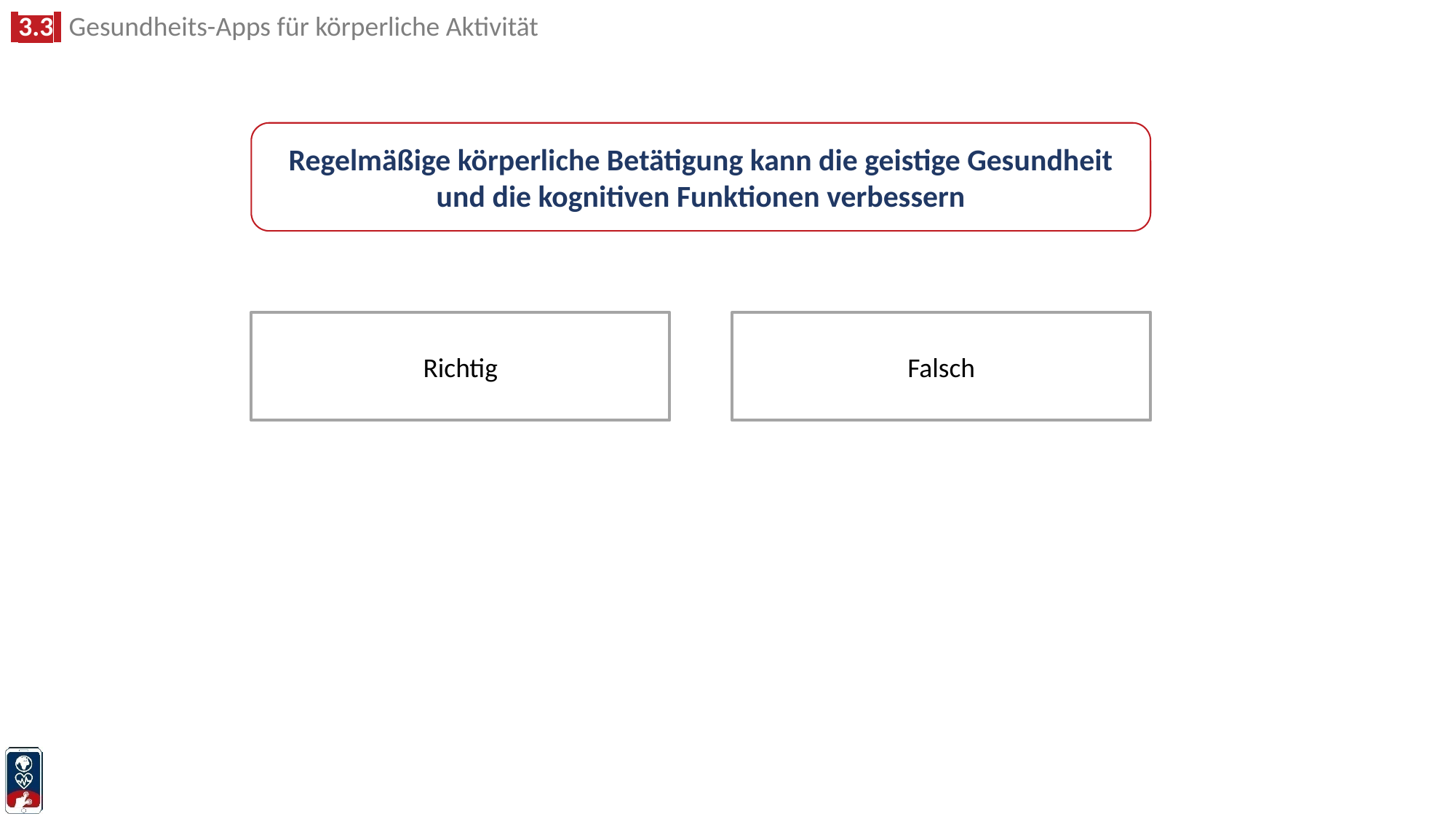

Regelmäßige körperliche Betätigung kann die geistige Gesundheit und die kognitiven Funktionen verbessern
Richtig
Falsch